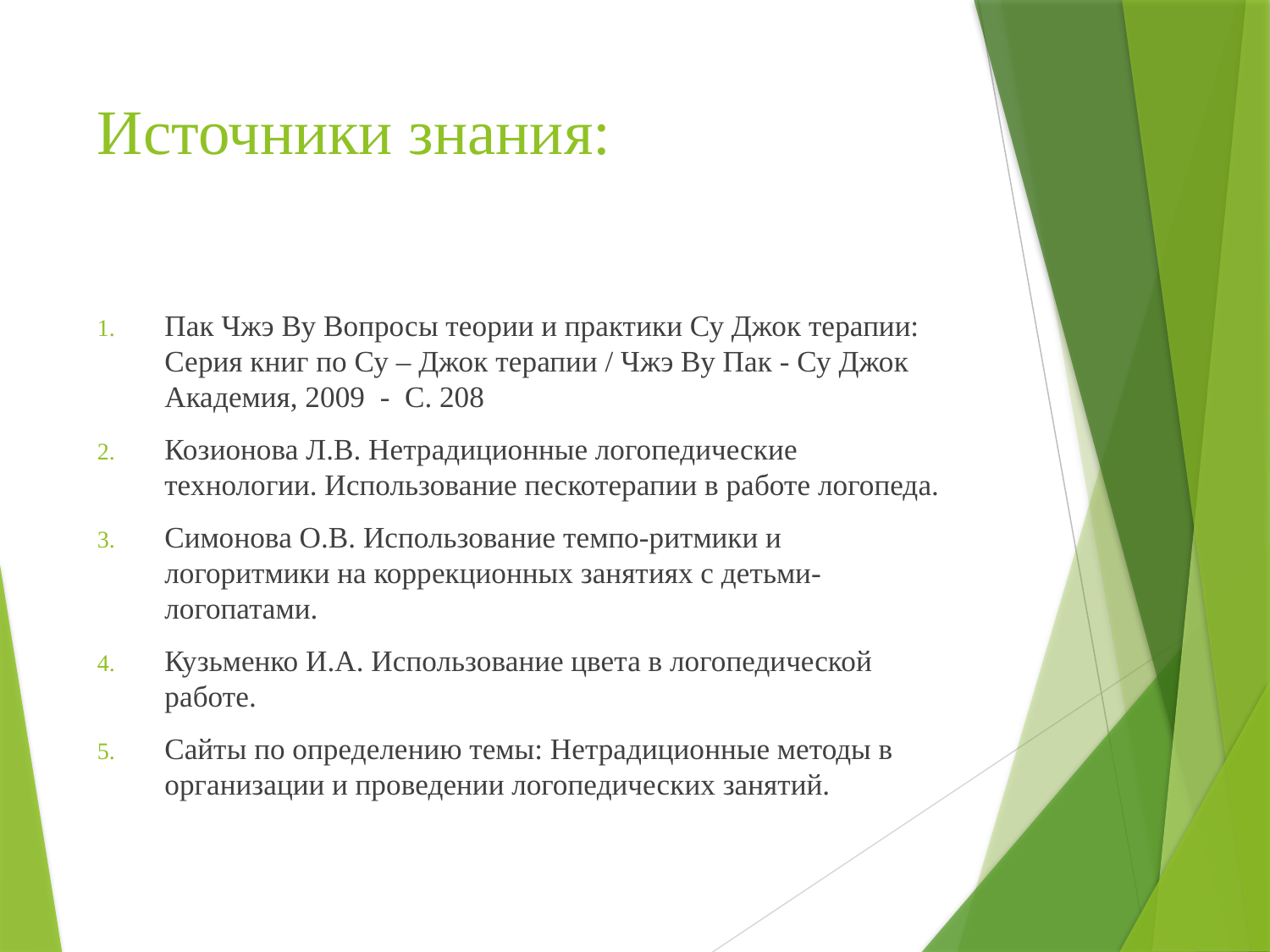

# Источники знания:
Пак Чжэ Ву Вопросы теории и практики Су Джок терапии: Серия книг по Су – Джок терапии / Чжэ Ву Пак - Су Джок Академия, 2009  -  С. 208
Козионова Л.В. Нетрадиционные логопедические технологии. Использование пескотерапии в работе логопеда.
Симонова О.В. Использование темпо-ритмики и логоритмики на коррекционных занятиях с детьми-логопатами.
Кузьменко И.А. Использование цвета в логопедической работе.
Сайты по определению темы: Нетрадиционные методы в организации и проведении логопедических занятий.